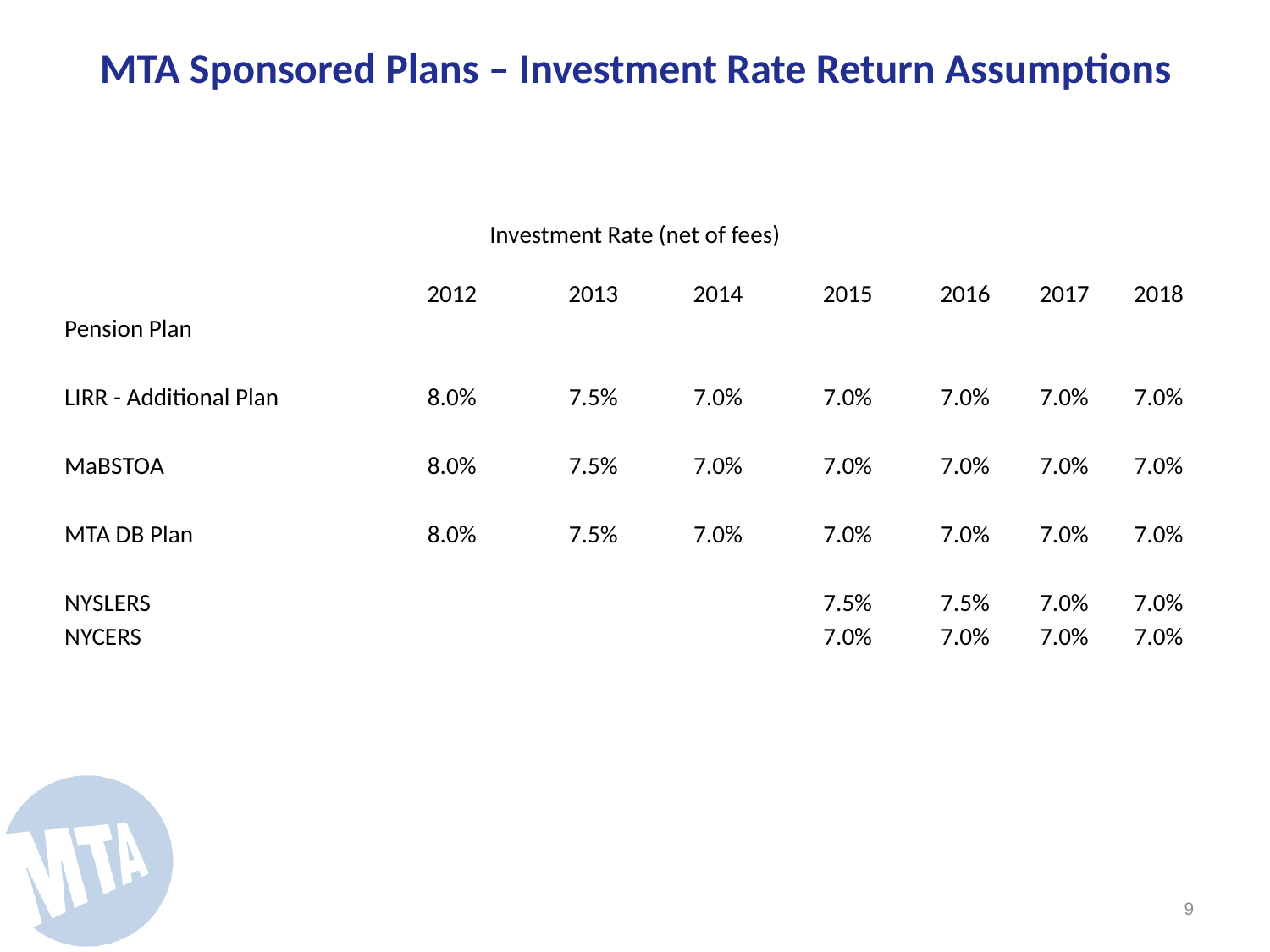

MTA Sponsored Plans – Investment Rate Return Assumptions
| Investment Rate (net of fees) |  |  |  |  |  |  |  |
| --- | --- | --- | --- | --- | --- | --- | --- |
|  | 2012 | 2013 | 2014 | 2015 | 2016 | 2017 | 2018 |
| Pension Plan |  |  |  |  |  |  |  |
|  |  |  |  |  |  |  |  |
| LIRR - Additional Plan | 8.0% | 7.5% | 7.0% | 7.0% | 7.0% | 7.0% | 7.0% |
|  |  |  |  |  |  |  |  |
| MaBSTOA | 8.0% | 7.5% | 7.0% | 7.0% | 7.0% | 7.0% | 7.0% |
|  |  |  |  |  |  |  |  |
| MTA DB Plan | 8.0% | 7.5% | 7.0% | 7.0% | 7.0% | 7.0% | 7.0% |
|  |  |  |  |  |  |  |  |
| NYSLERS |  |  |  | 7.5% | 7.5% | 7.0% | 7.0% |
| NYCERS |  |  |  | 7.0% | 7.0% | 7.0% | 7.0% |
9